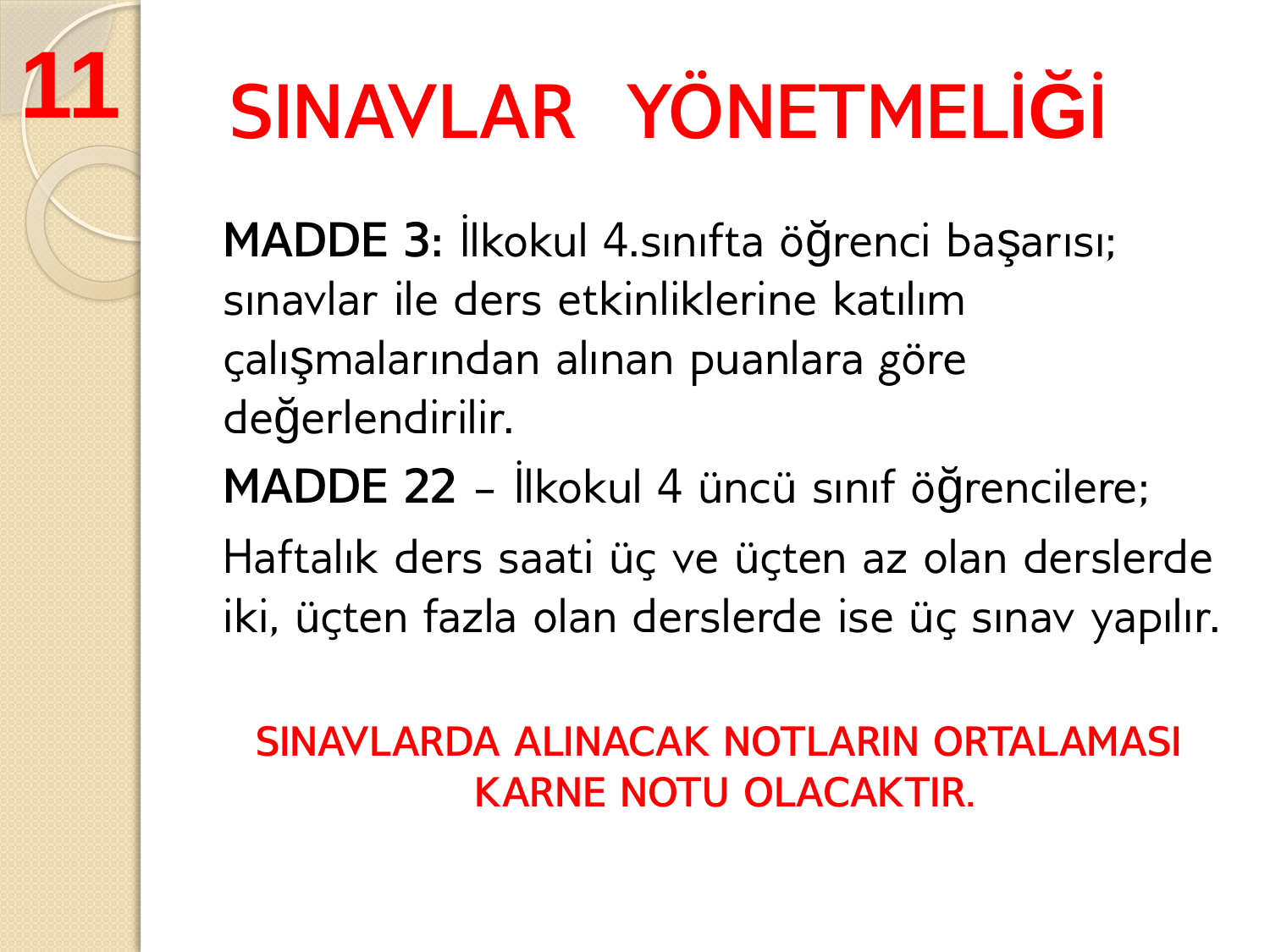

11
SINAVLAR  YÖNETMELİĞİ
MADDE 3: İlkokul 4.sınıfta öğrenci başarısı; sınavlar ile ders etkinliklerine katılım çalışmalarından alınan puanlara göre değerlendirilir.
MADDE 22 – İlkokul 4 üncü sınıf öğrencilere;
Haftalık ders saati üç ve üçten az olan derslerde iki, üçten fazla olan derslerde ise üç sınav yapılır.

SINAVLARDA ALINACAK NOTLARIN ORTALAMASI  KARNE NOTU OLACAKTIR.